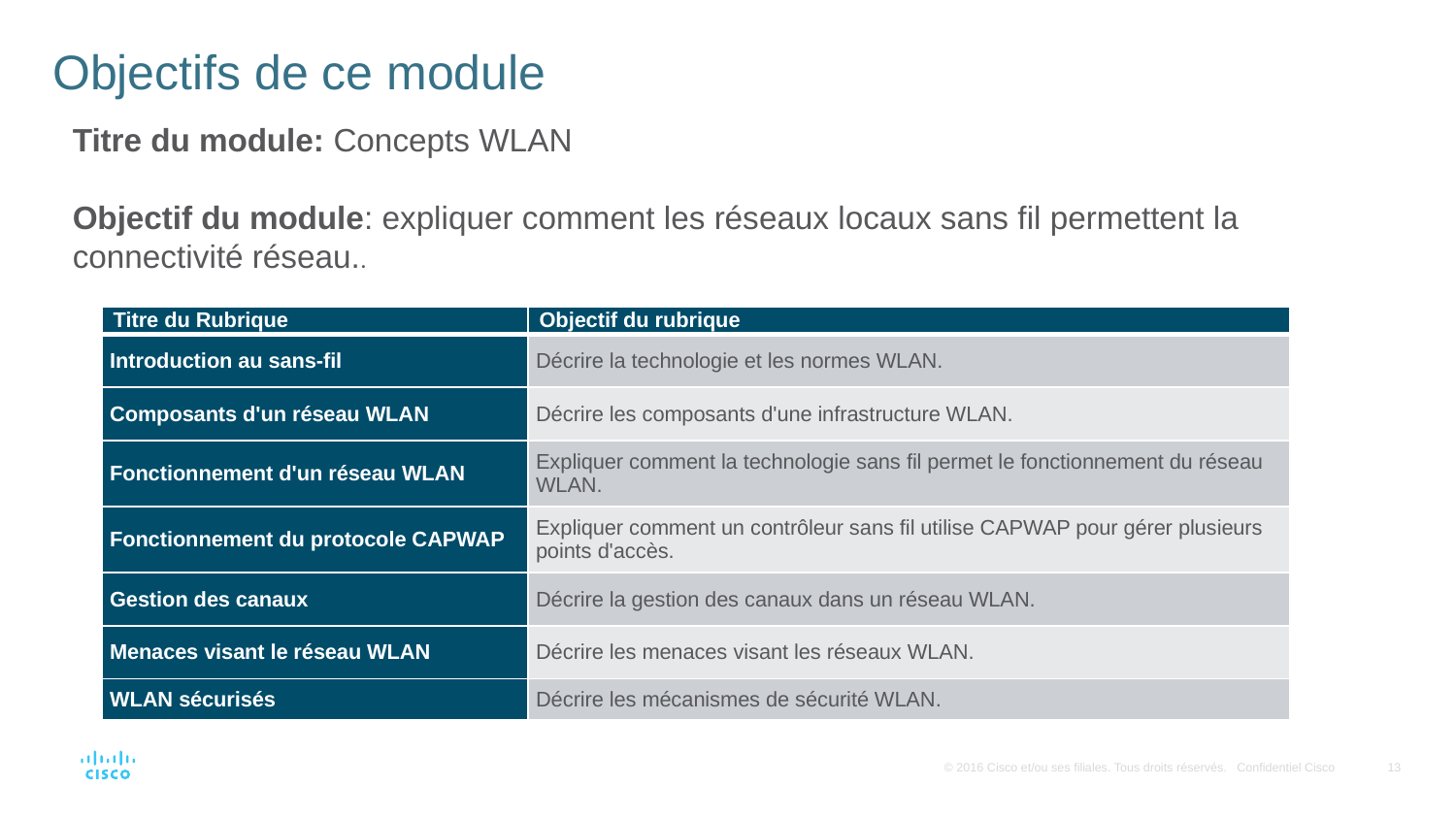

# Objectifs de ce module
Titre du module: Concepts WLAN

Objectif du module: expliquer comment les réseaux locaux sans fil permettent la connectivité réseau..

| Titre du Rubrique | Objectif du rubrique |
| --- | --- |
| Introduction au sans-fil | Décrire la technologie et les normes WLAN. |
| Composants d'un réseau WLAN | Décrire les composants d'une infrastructure WLAN. |
| Fonctionnement d'un réseau WLAN | Expliquer comment la technologie sans fil permet le fonctionnement du réseau WLAN. |
| Fonctionnement du protocole CAPWAP | Expliquer comment un contrôleur sans fil utilise CAPWAP pour gérer plusieurs points d'accès. |
| Gestion des canaux | Décrire la gestion des canaux dans un réseau WLAN. |
| Menaces visant le réseau WLAN | Décrire les menaces visant les réseaux WLAN. |
| WLAN sécurisés | Décrire les mécanismes de sécurité WLAN. |